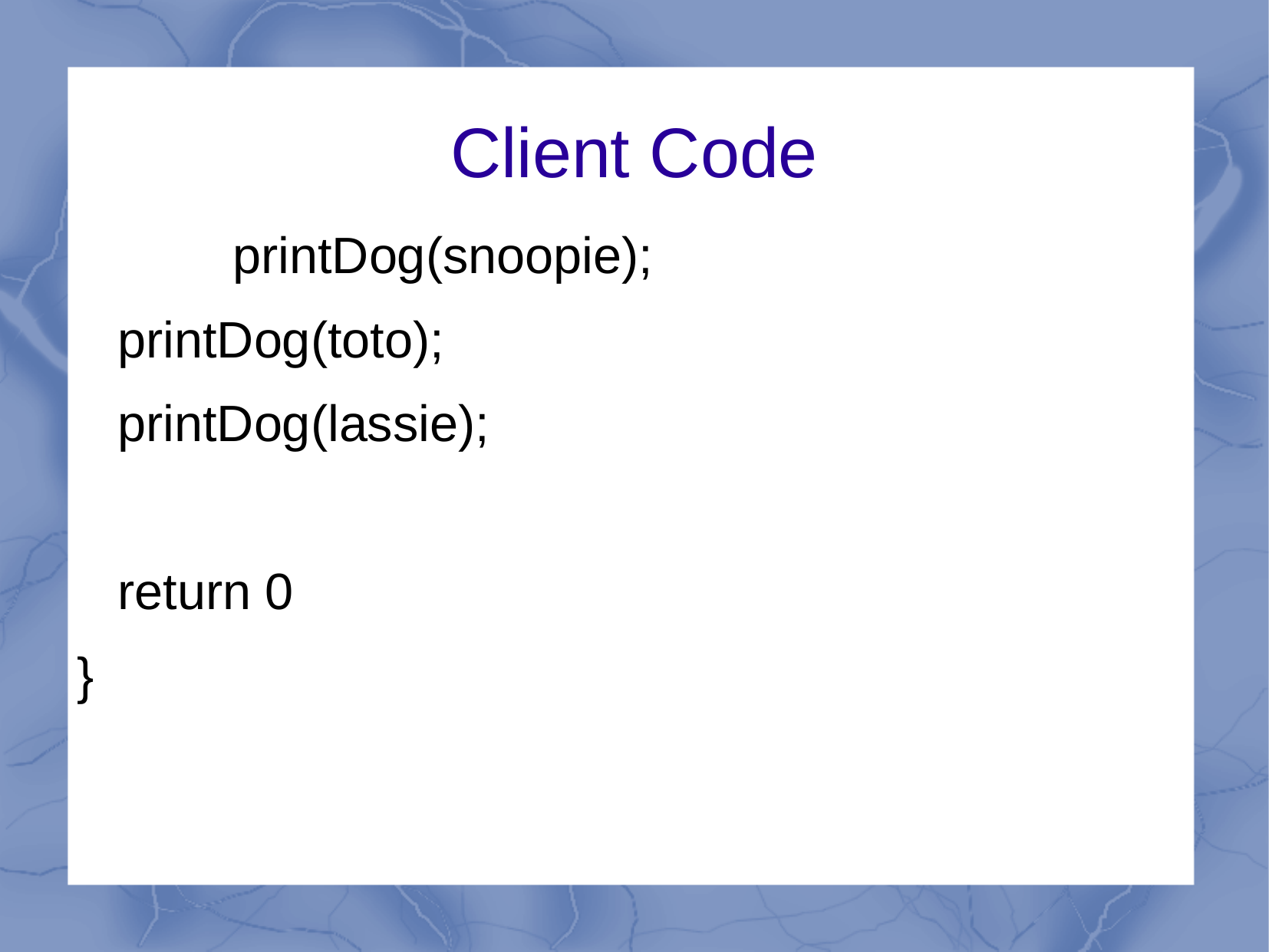

Client Code
   	printDog(snoopie);
 	printDog(toto);
 	printDog(lassie);

 	return 0
}